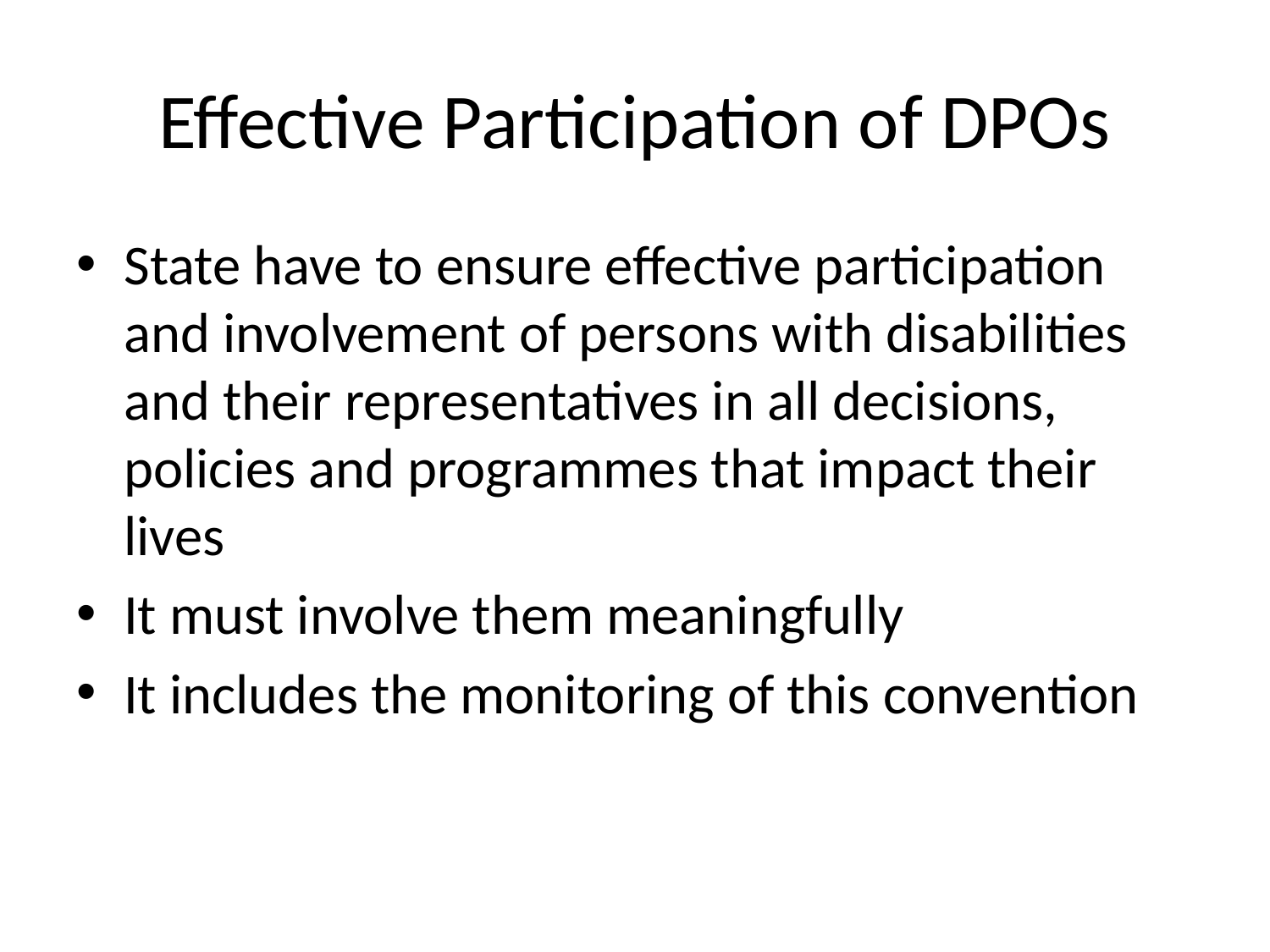

# Effective Participation of DPOs
State have to ensure effective participation and involvement of persons with disabilities and their representatives in all decisions, policies and programmes that impact their lives
It must involve them meaningfully
It includes the monitoring of this convention